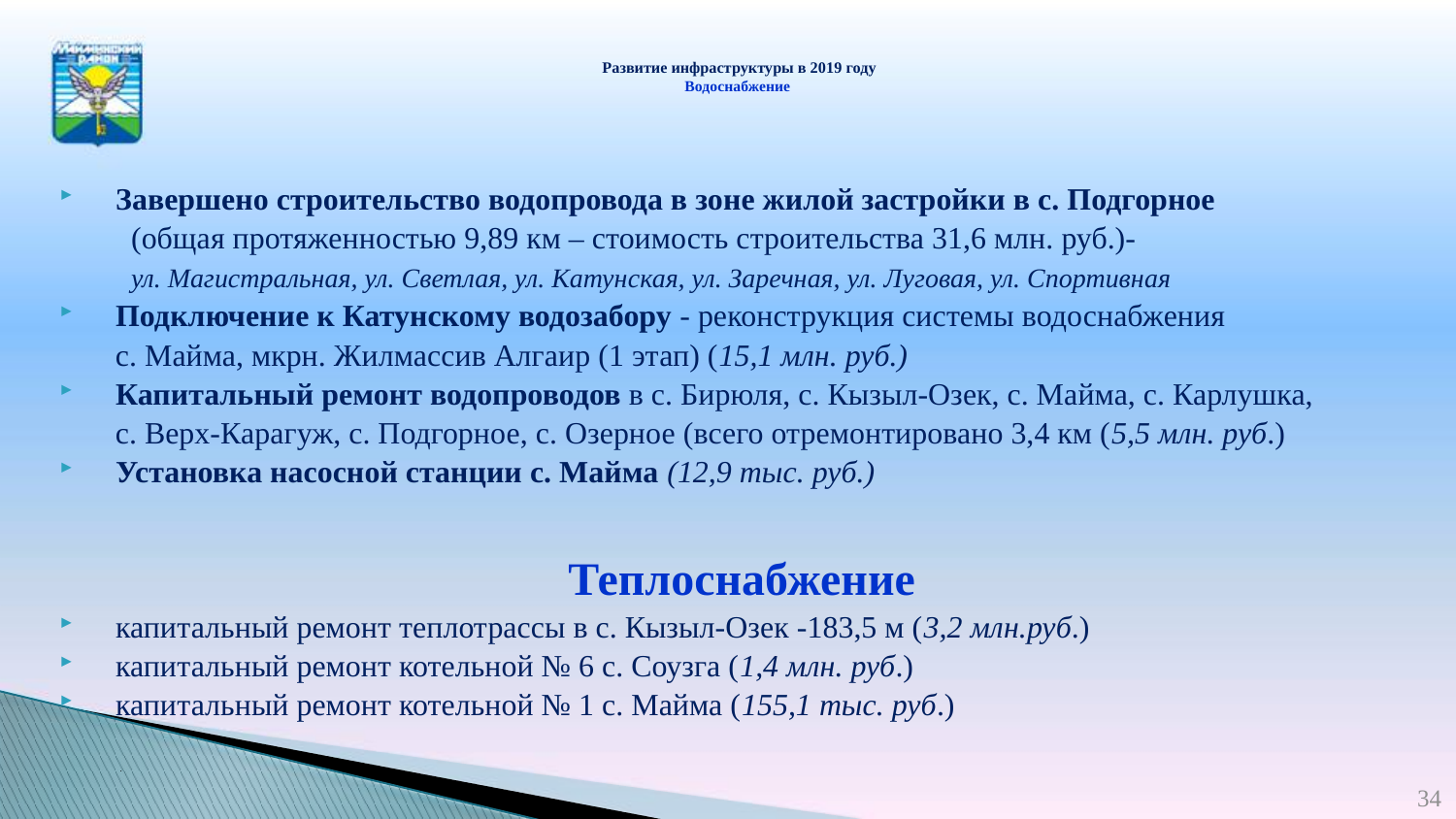

# Развитие инфраструктуры в 2019 году Водоснабжение

Завершено строительство водопровода в зоне жилой застройки в с. Подгорное
       (общая протяженностью 9,89 км – стоимость строительства 31,6 млн. руб.)-
       ул. Магистральная, ул. Светлая, ул. Катунская, ул. Заречная, ул. Луговая, ул. Спортивная
Подключение к Катунскому водозабору - реконструкция системы водоснабжения
     с. Майма, мкрн. Жилмассив Алгаир (1 этап) (15,1 млн. руб.)
Капитальный ремонт водопроводов в с. Бирюля, с. Кызыл-Озек, с. Майма, с. Карлушка,
     с. Верх-Карагуж, с. Подгорное, с. Озерное (всего отремонтировано 3,4 км (5,5 млн. руб.)
Установка насосной станции с. Майма (12,9 тыс. руб.)

Теплоснабжение
капитальный ремонт теплотрассы в с. Кызыл-Озек -183,5 м (3,2 млн.руб.)
капитальный ремонт котельной № 6 с. Соузга (1,4 млн. руб.)
капитальный ремонт котельной № 1 с. Майма (155,1 тыс. руб.)

.

34